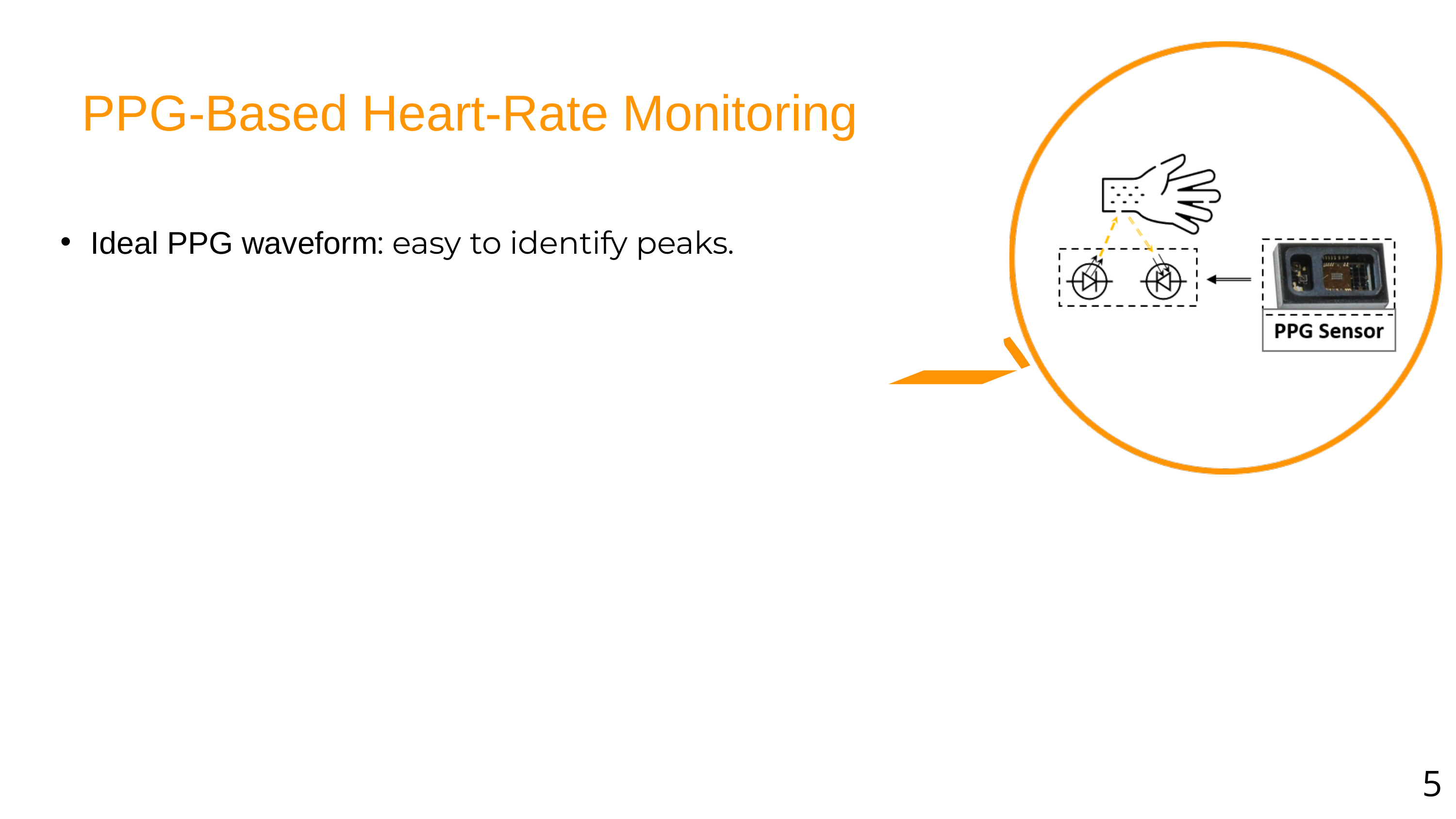

PPG-Based Heart-Rate Monitoring

Ideal PPG waveform: easy to identify peaks.

5